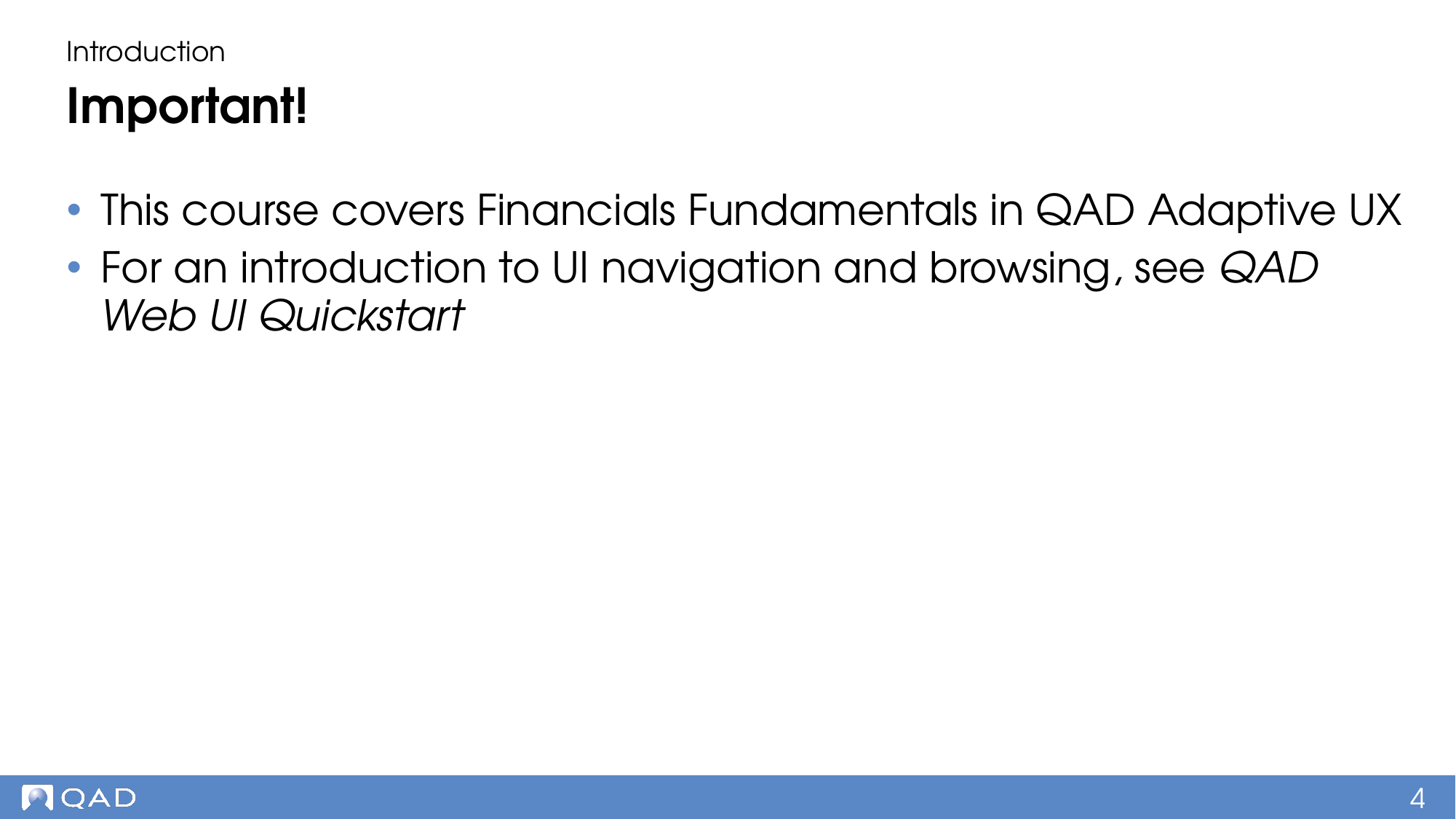

Introduction
# Important!
This course covers Financials Fundamentals in QAD Adaptive UX
For an introduction to UI navigation and browsing, see QAD Web UI Quickstart
4
4